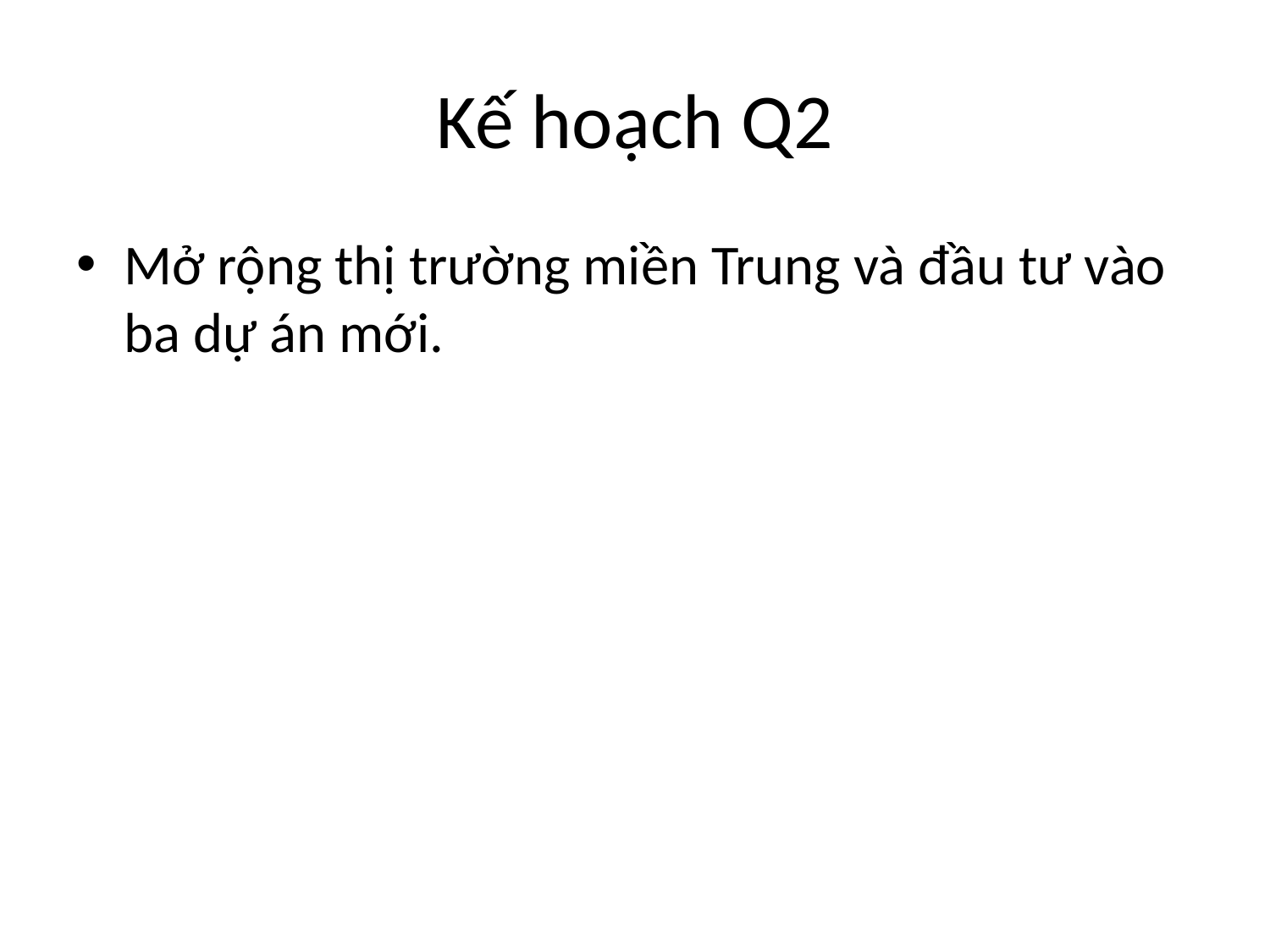

# Kế hoạch Q2
Mở rộng thị trường miền Trung và đầu tư vào ba dự án mới.